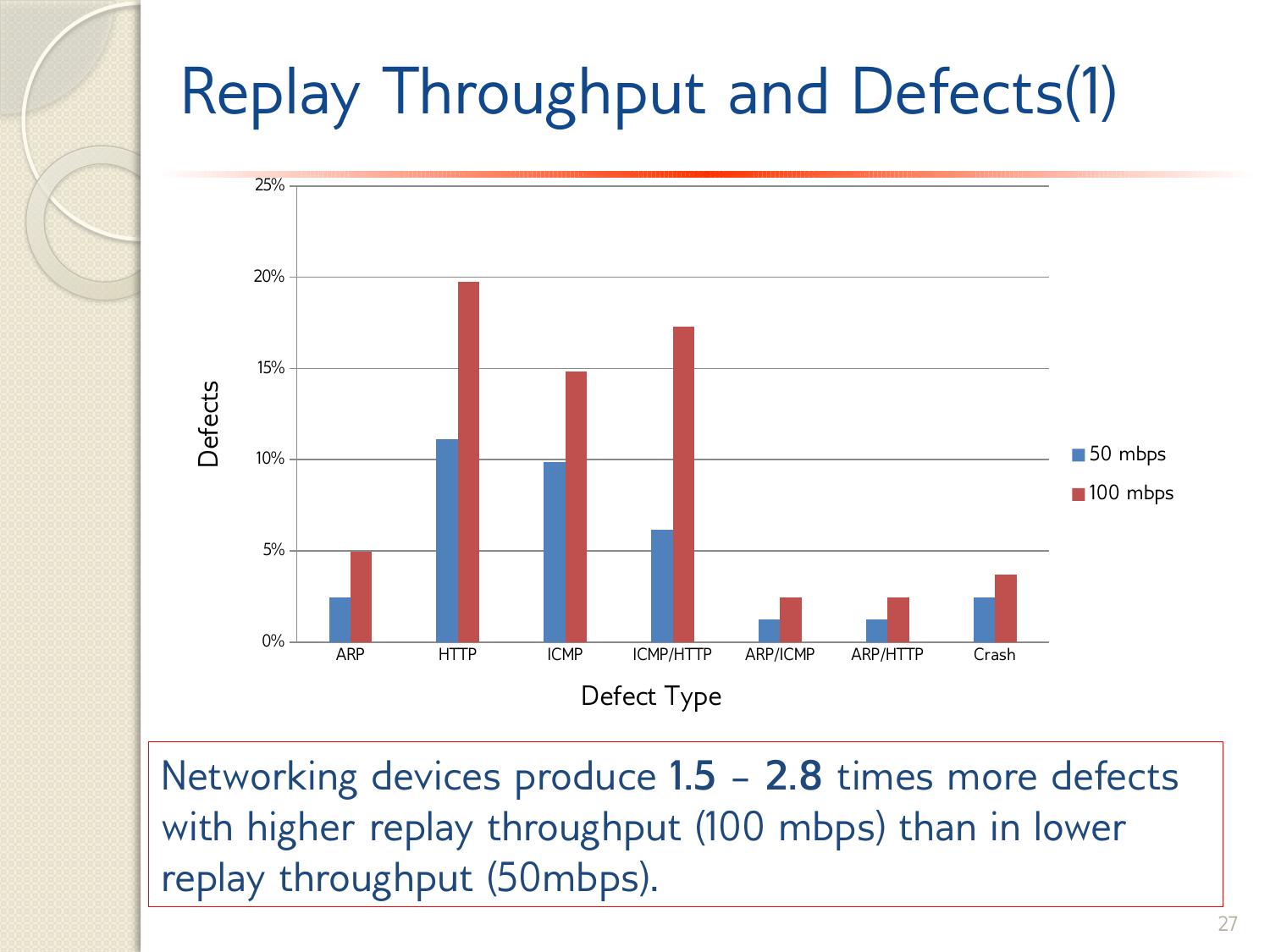

# Replay Throughput and Defects(1)

### Chart

| Category | 50 mbps | 100 mbps |
|---|---|---|
| ARP | 0.0246913580246914 | 0.0493827160493827 |
| HTTP | 0.111111111111111 | 0.197530864197531 |
| ICMP | 0.0987654320987654 | 0.148148148148148 |
| ICMP/HTTP | 0.0617283950617284 | 0.172839506172839 |
| ARP/ICMP | 0.0123456790123457 | 0.0246913580246914 |
| ARP/HTTP | 0.0123456790123457 | 0.0246913580246914 |
| Crash | 0.0246913580246914 | 0.037037037037037 |
Networking devices produce 1.5 – 2.8 times more defects with higher replay throughput (100 mbps) than in lower replay throughput (50mbps).
27